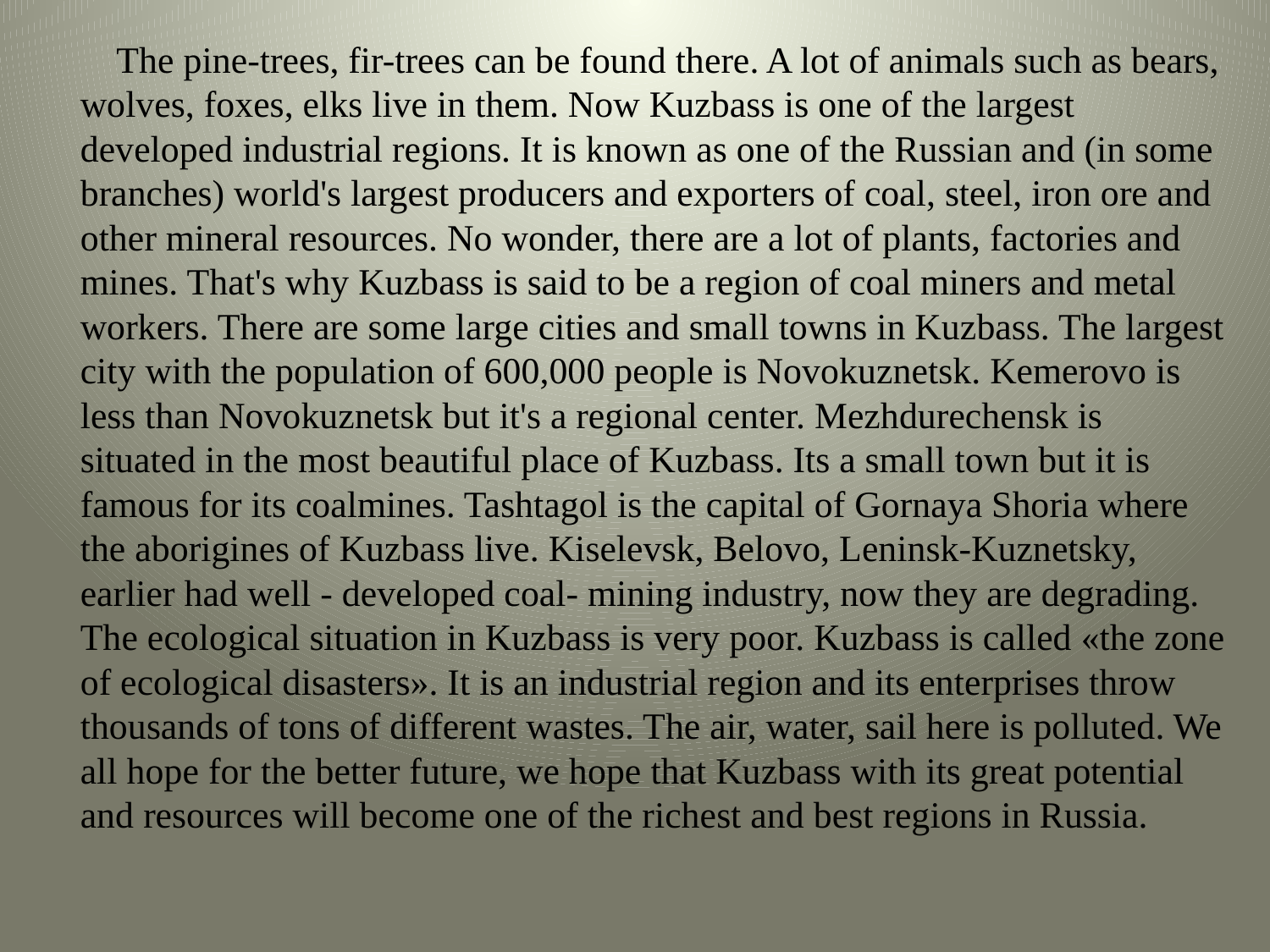

The pine-trees, fir-trees can be found there. A lot of animals such as bears, wolves, foxes, elks live in them. Now Kuzbass is one of the largest developed industrial regions. It is known as one of the Russian and (in some branches) world's largest producers and exporters of coal, steel, iron ore and other mineral resources. No wonder, there are a lot of plants, factories and mines. That's why Kuzbass is said to be a region of coal miners and metal workers. There are some large cities and small towns in Kuzbass. The largest city with the population of 600,000 people is Novokuznetsk. Kemerovo is less than Novokuznetsk but it's a regional center. Mezhdurechensk is situated in the most beautiful place of Kuzbass. Its a small town but it is famous for its coalmines. Tashtagol is the capital of Gornaya Shoria where the aborigines of Kuzbass live. Kiselevsk, Belovo, Leninsk-Kuznetsky, earlier had well - developed coal- mining industry, now they are degrading. The ecological situation in Kuzbass is very poor. Kuzbass is called «the zone of ecological disasters». It is an industrial region and its enterprises throw thousands of tons of different wastes. The air, water, sail here is polluted. We all hope for the better future, we hope that Kuzbass with its great potential and resources will become one of the richest and best regions in Russia.